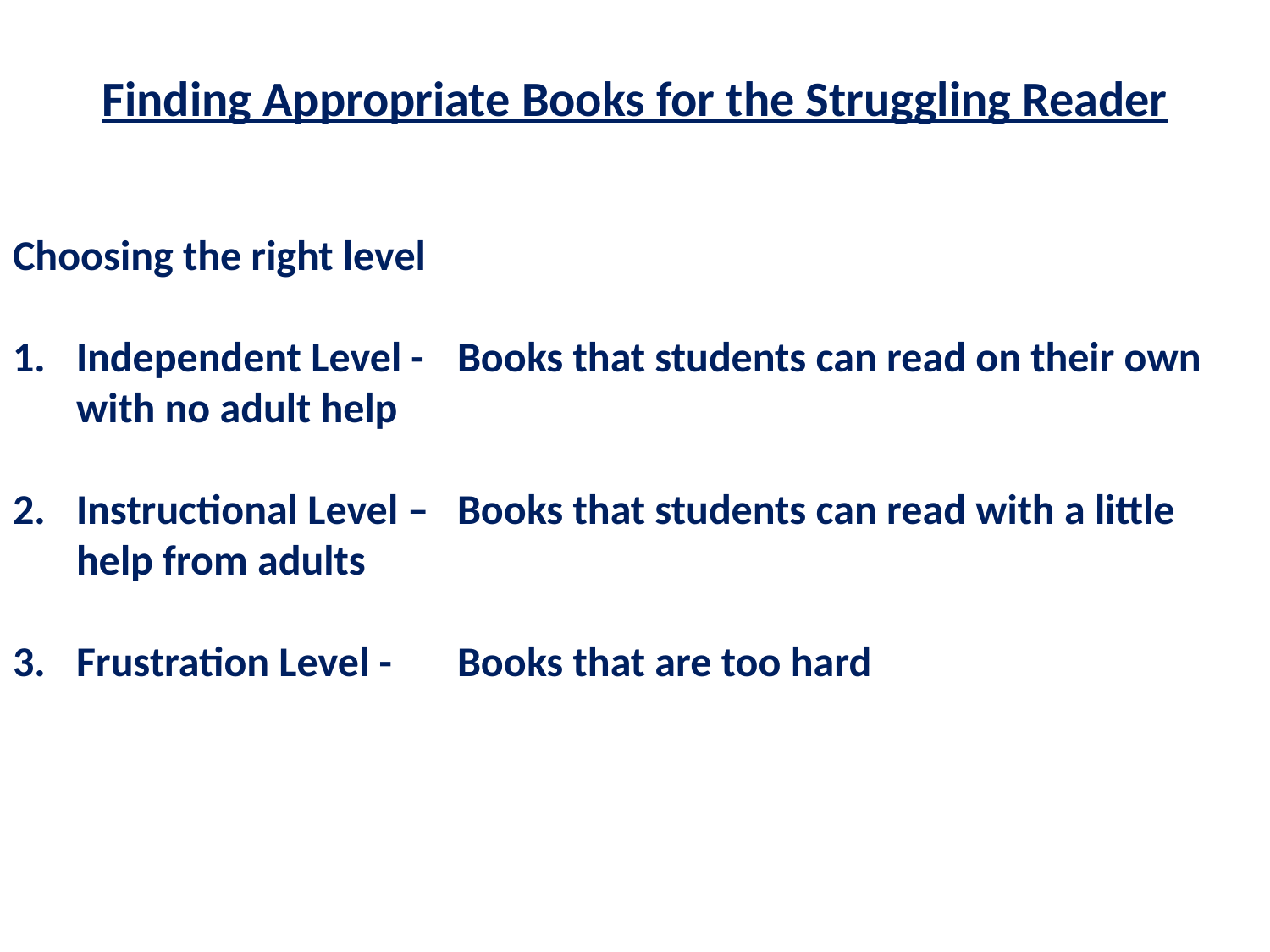

Finding Appropriate Books for the Struggling Reader

Choosing the right level

Independent Level -  	Books that students can read on their own with no adult help

Instructional Level – 	Books that students can read with a little help from adults

Frustration Level -  	Books that are too hard